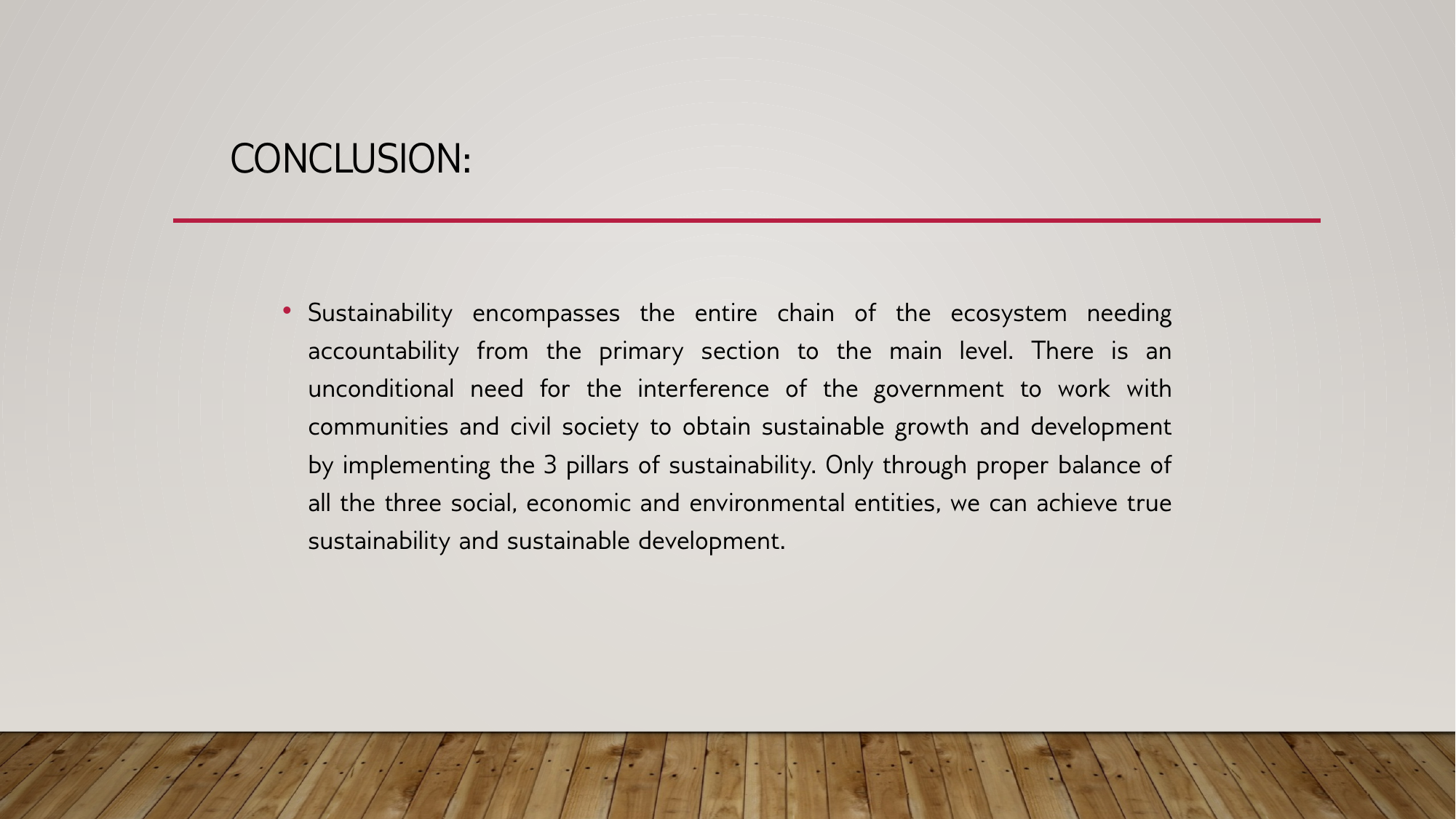

# Conclusion:

Sustainability encompasses the entire chain of the ecosystem needing accountability from the primary section to the main level. There is an unconditional need for the interference of the government to work with communities and civil society to obtain sustainable growth and development by implementing the 3 pillars of sustainability. Only through proper balance of all the three social, economic and environmental entities, we can achieve true sustainability and sustainable development.